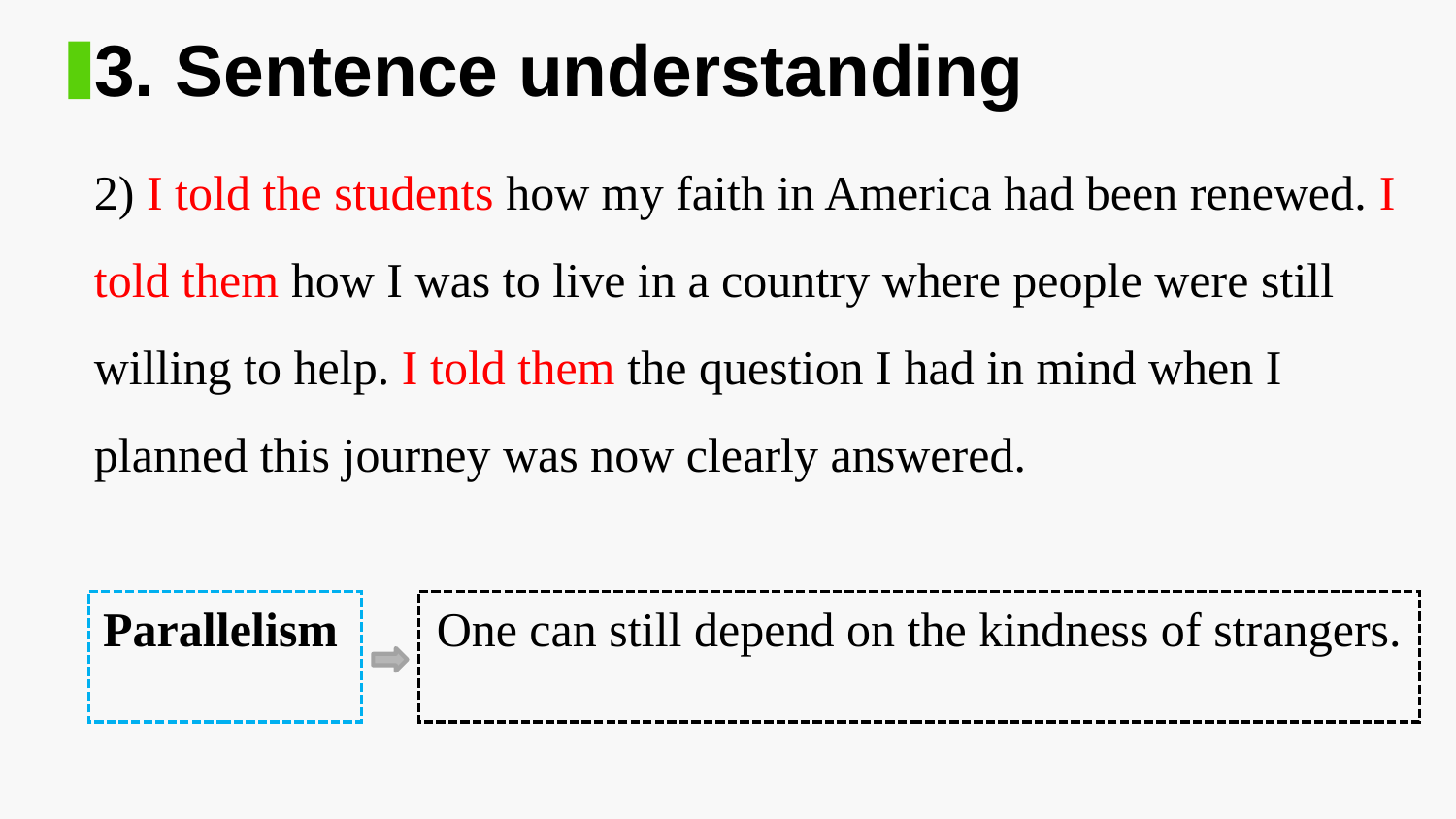

3. Sentence understanding

2) I told the students how my faith in America had been renewed. I told them how I was to live in a country where people were still willing to help. I told them the question I had in mind when I planned this journey was now clearly answered.
Parallelism

One can still depend on the kindness of strangers.